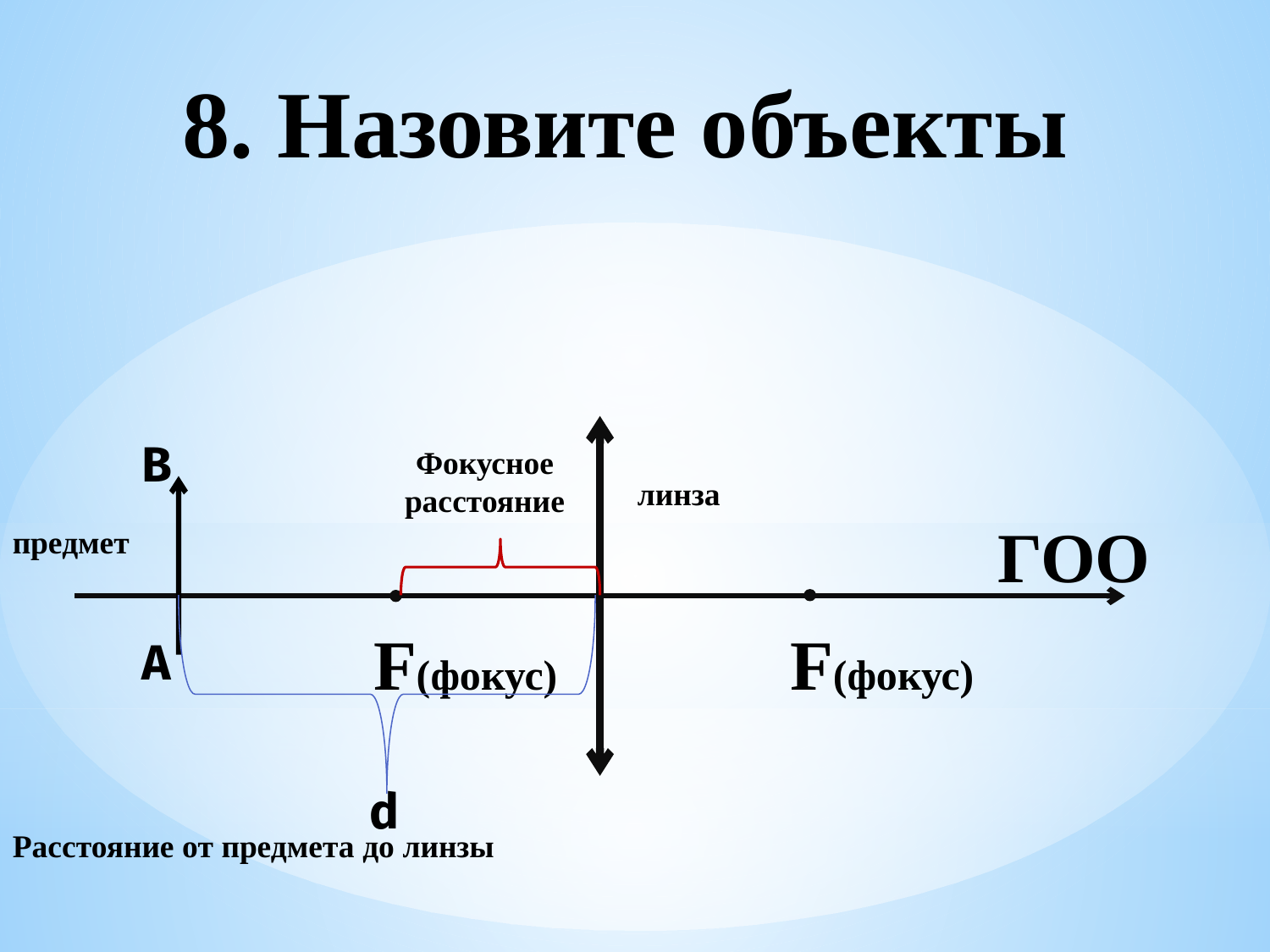

8. Назовите объекты
В
Фокусное расстояние
линза

ГОО
предмет

F(фокус)
F(фокус)
А
d
Расстояние от предмета до линзы